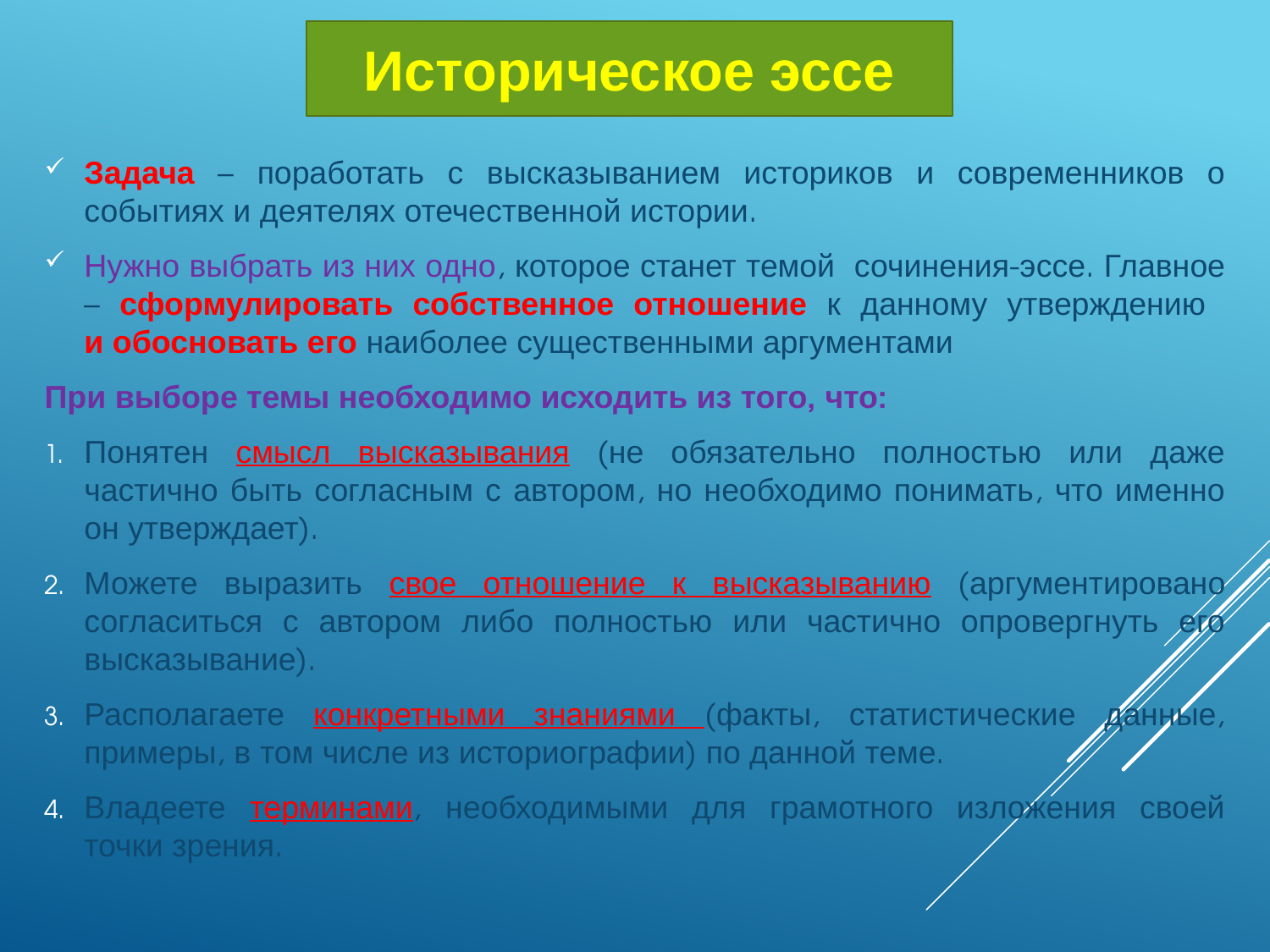

Историческое эссе
Задача – поработать с высказыванием историков и современников о событиях и деятелях отечественной истории.
Нужно выбрать из них одно, которое станет темой  сочинения-эссе. Главное – сформулировать собственное отношение к данному утверждению
и обосновать его наиболее существенными аргументами
При выборе темы необходимо исходить из того, что:
Понятен смысл высказывания (не обязательно полностью или даже частично быть согласным с автором, но необходимо понимать, что именно он утверждает).
Можете выразить свое отношение к высказыванию (аргументировано согласиться с автором либо полностью или частично опровергнуть его высказывание).
Располагаете конкретными знаниями (факты, статистические данные, примеры, в том числе из историографии) по данной теме.
Владеете терминами, необходимыми для грамотного изложения своей точки зрения.